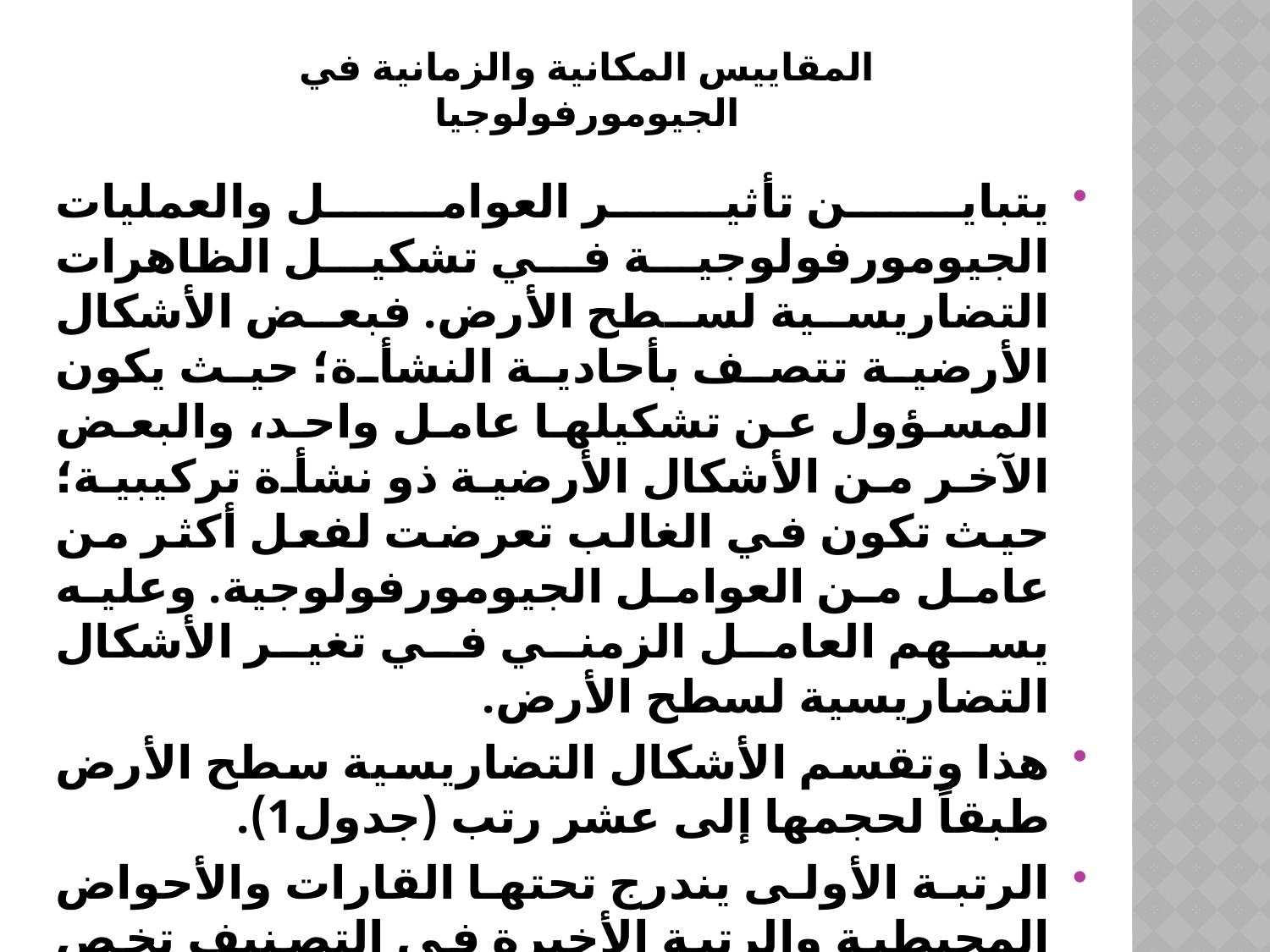

# المقاييس المكانية والزمانية في الجيومورفولوجيا
يتباين تأثير العوامل والعمليات الجيومورفولوجية في تشكيل الظاهرات التضاريسية لسطح الأرض. فبعض الأشكال الأرضية تتصف بأحادية النشأة؛ حيث يكون المسؤول عن تشكيلها عامل واحد، والبعض الآخر من الأشكال الأرضية ذو نشأة تركيبية؛ حيث تكون في الغالب تعرضت لفعل أكثر من عامل من العوامل الجيومورفولوجية. وعليه يسهم العامل الزمني في تغير الأشكال التضاريسية لسطح الأرض.
هذا وتقسم الأشكال التضاريسية سطح الأرض طبقاً لحجمها إلى عشر رتب (جدول1).
الرتبة الأولى يندرج تحتها القارات والأحواض المحيطية والرتبة الأخيرة في التصنيف تخص الأشكال الدقيقة مثل: النيم Ripples  في نطاق الصحاري الرملية.